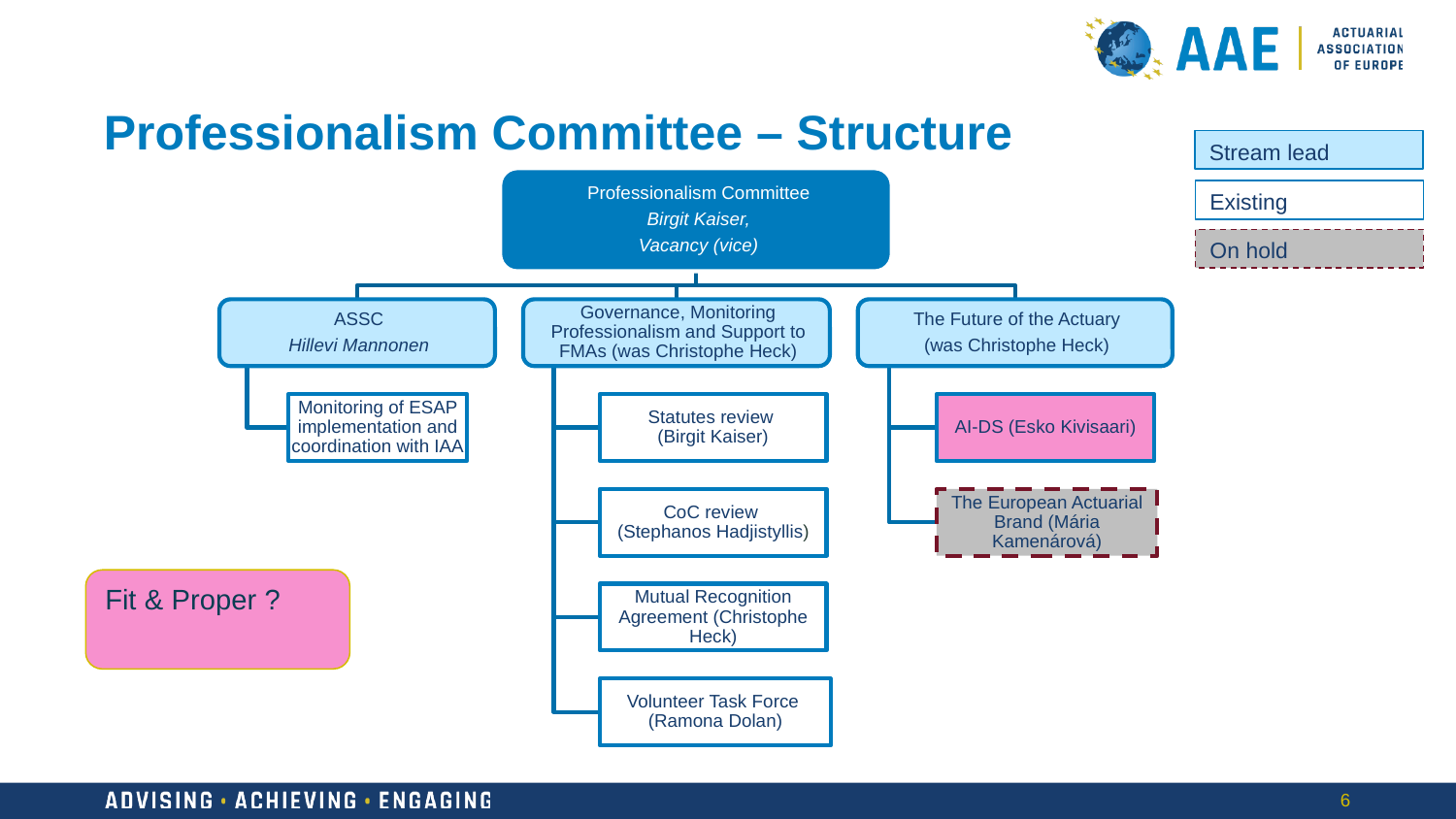

# Professionalism Committee – Structure
Stream lead
Professionalism Committee
Birgit Kaiser,
Vacancy (vice)
ASSC
Hillevi Mannonen
Monitoring of ESAP implementation and coordination with IAA
Governance, Monitoring Professionalism and Support to FMAs (was Christophe Heck)
Statutes review
(Birgit Kaiser)
CoC review
(Stephanos Hadjistyllis)
Mutual Recognition Agreement (Christophe Heck)
Volunteer Task Force
(Ramona Dolan)
The Future of the Actuary
(was Christophe Heck)
AI-DS (Esko Kivisaari)
The European Actuarial Brand (Mária Kamenárová)

Existing
On hold
Fit & Proper ?

6